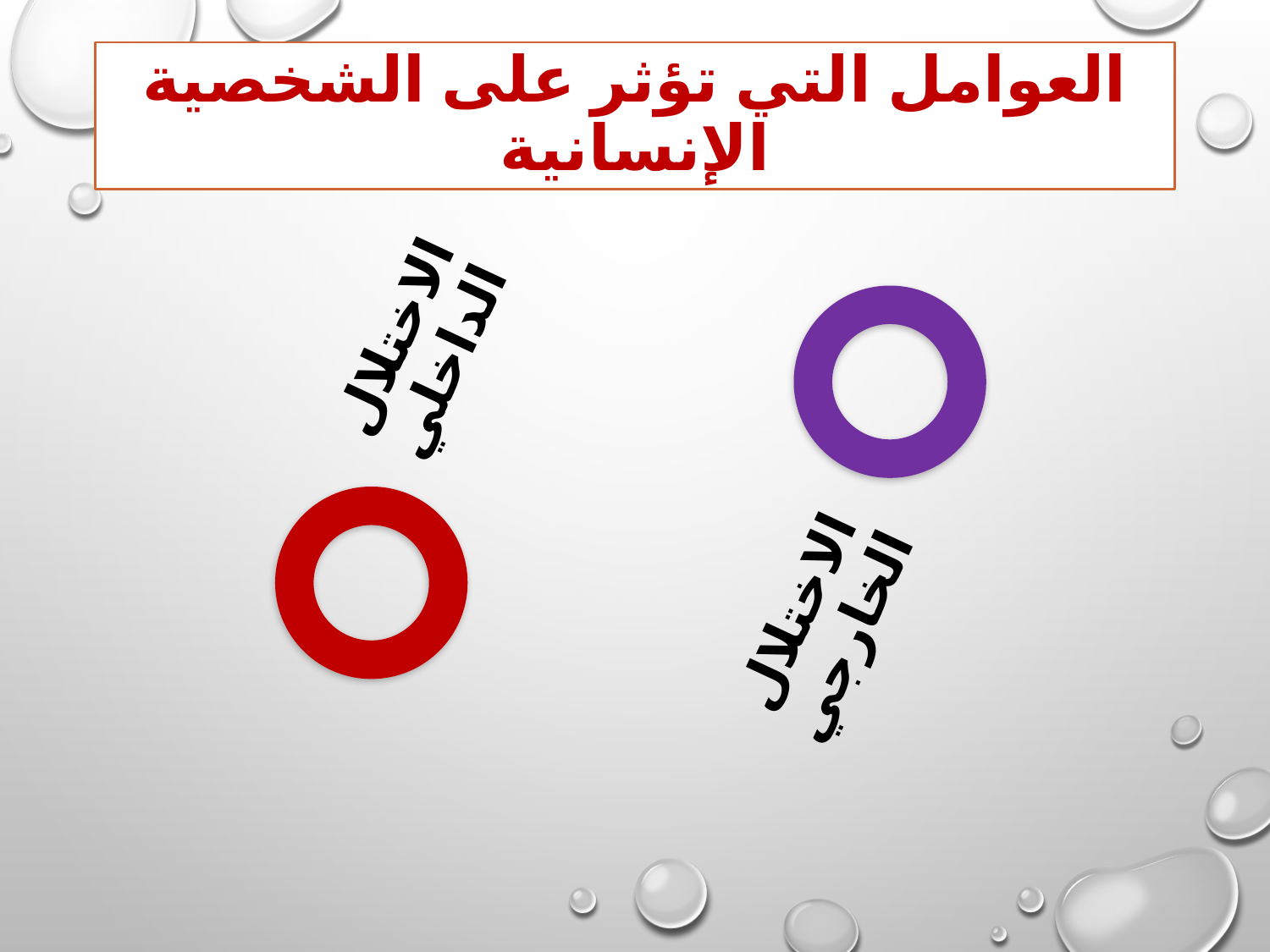

# العوامل التي تؤثر على الشخصية الإنسانية
الاختلال الداخلي
الاختلال الخارجي